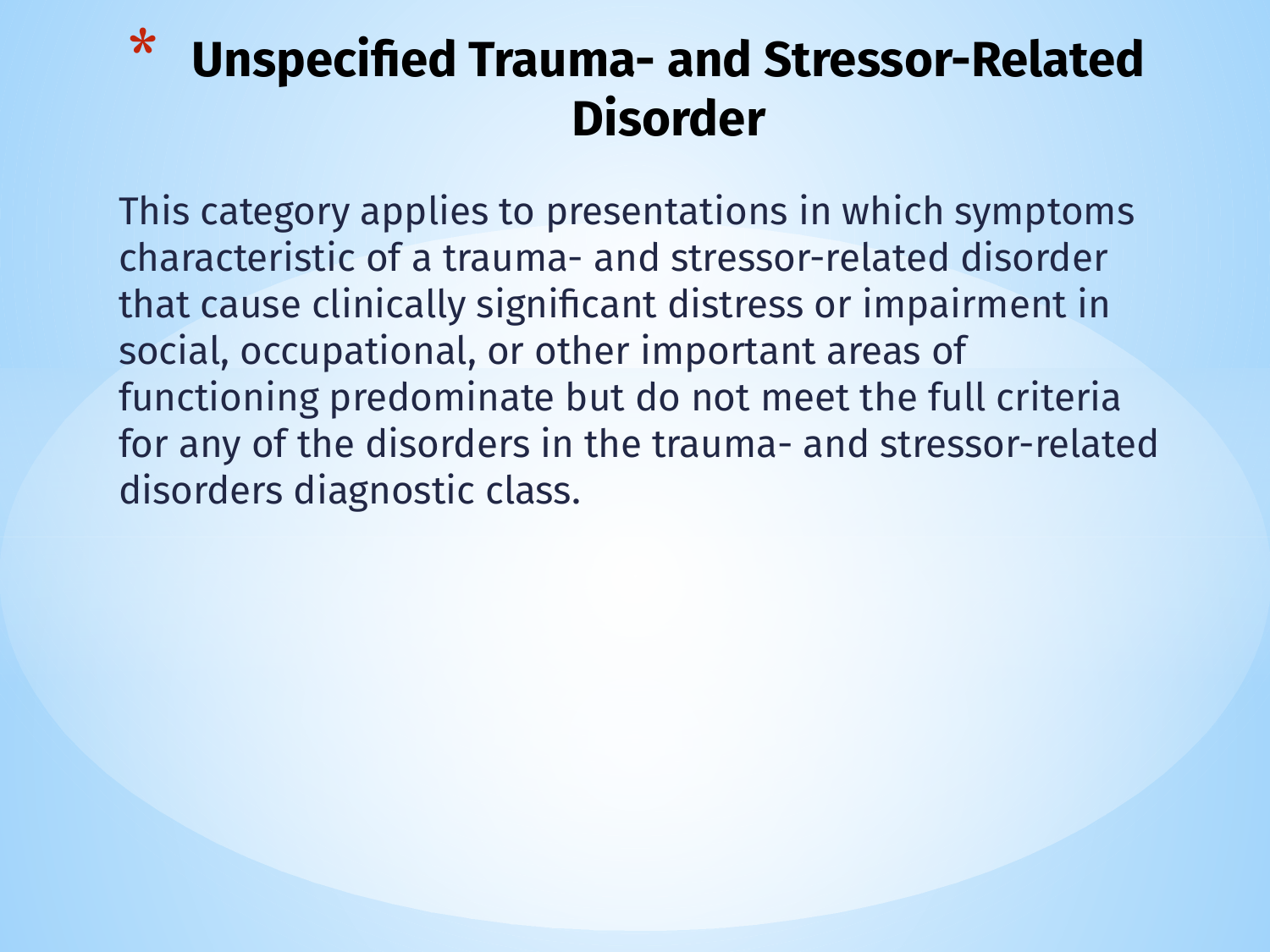

# Unspecified Trauma- and Stressor-Related Disorder
This category applies to presentations in which symptoms characteristic of a trauma- and stressor-related disorder that cause clinically significant distress or impairment in social, occupational, or other important areas of functioning predominate but do not meet the full criteria for any of the disorders in the trauma- and stressor-related disorders diagnostic class.